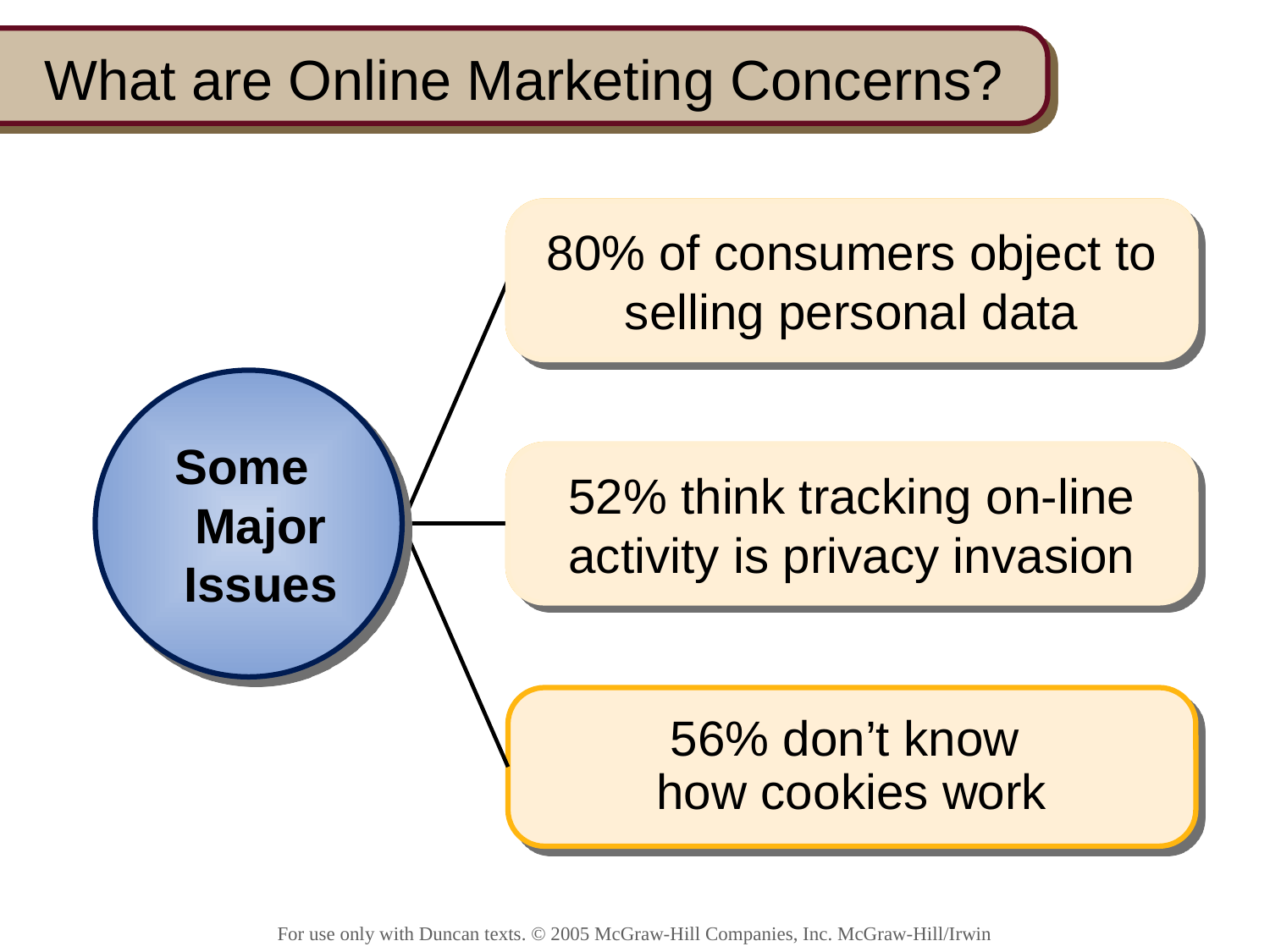

# What are Online Marketing Concerns?
80% of consumers object to selling personal data
80% of consumers object to selling personal data
Some
Major
Issues
52% think tracking on-line activity is privacy invasion
52% think tracking on-line activity is privacy invasion
56% don’t know
how cookies work